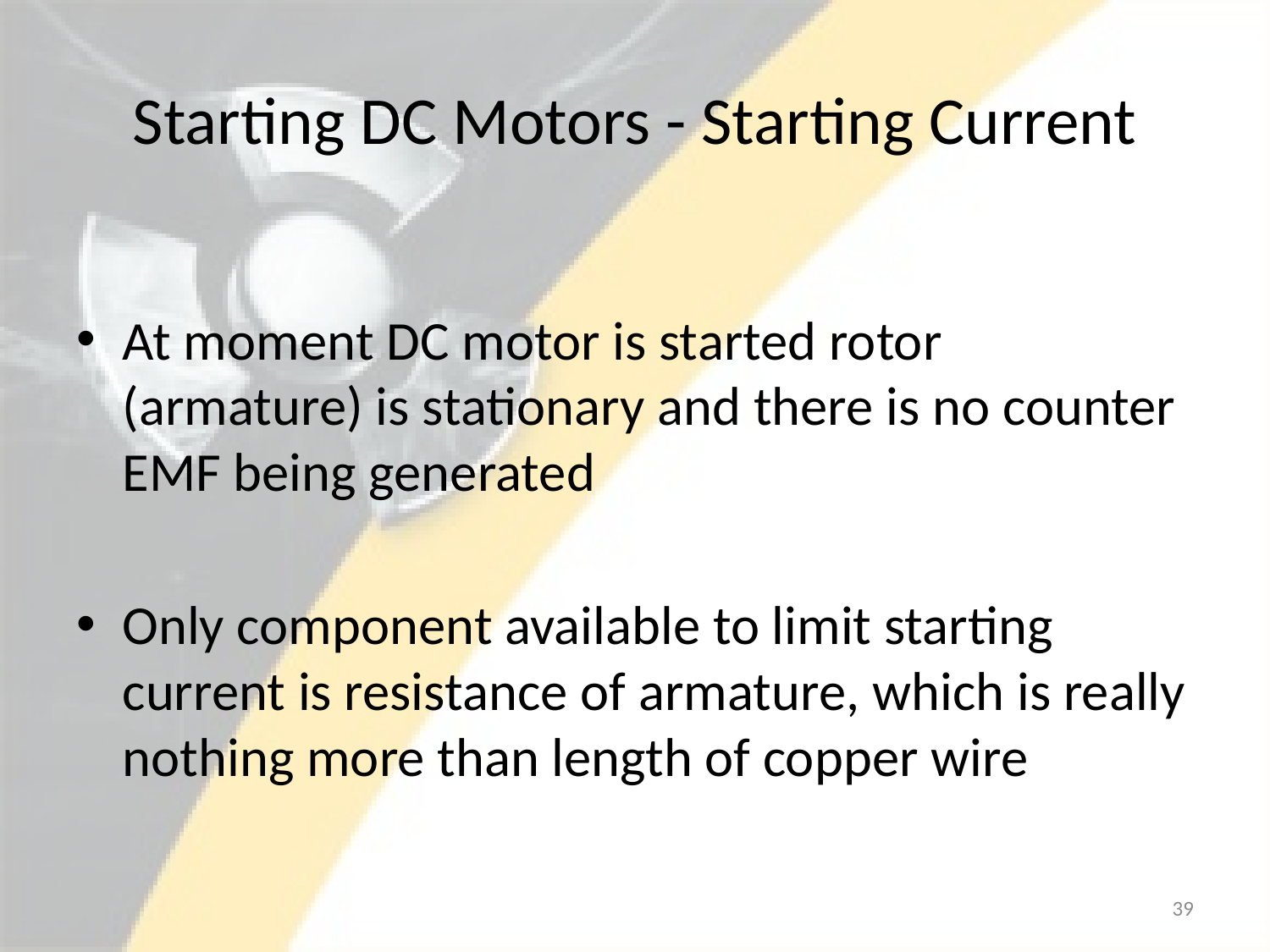

# Starting DC Motors - Starting Current

At moment DC motor is started rotor (armature) is stationary and there is no counter EMF being generated

Only component available to limit starting current is resistance of armature, which is really nothing more than length of copper wire

39